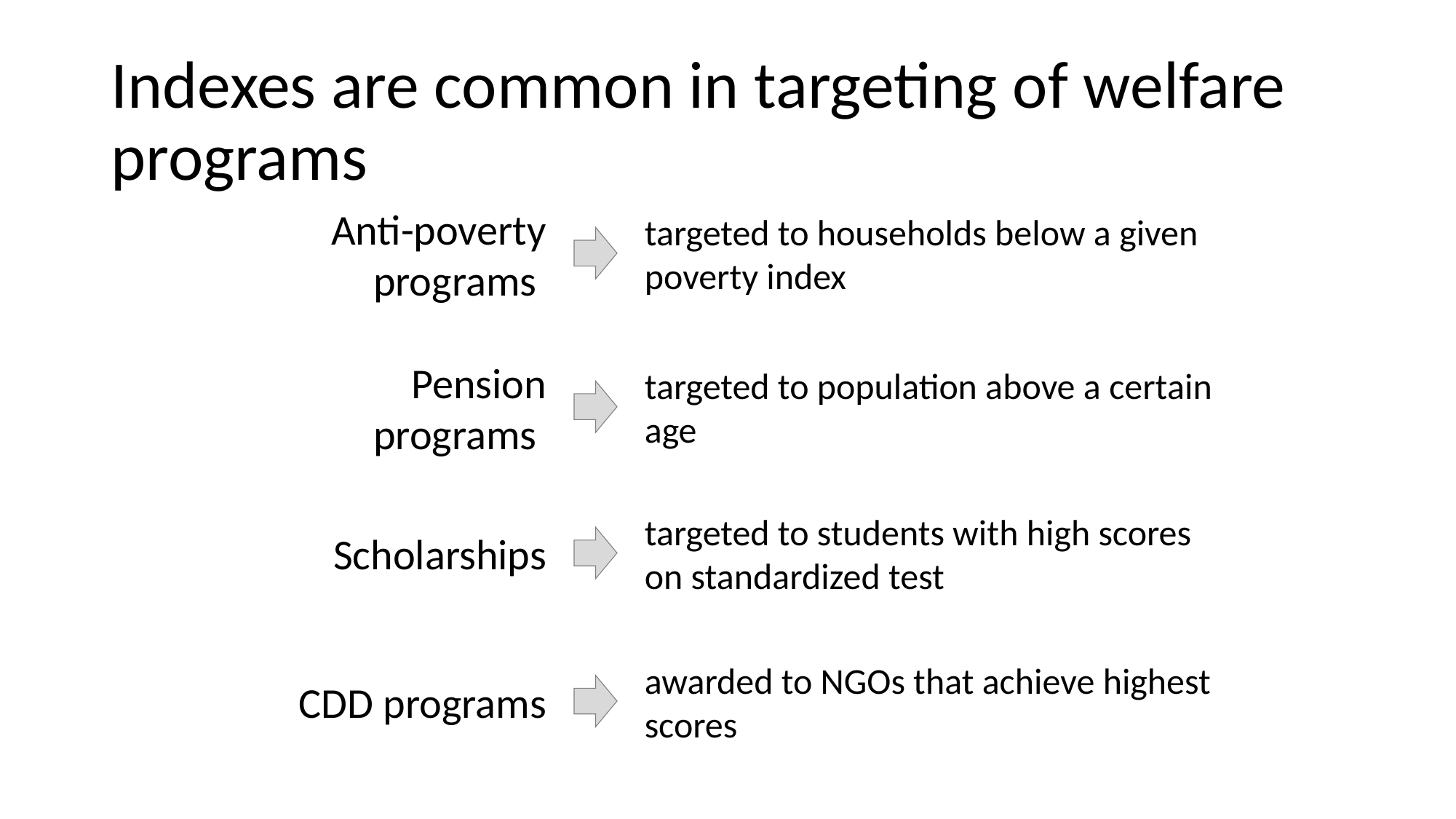

# Indexes are common in targeting of welfare programs
Anti-poverty programs
targeted to households below a given poverty index

Pension programs
targeted to population above a certain age

targeted to students with high scores on standardized test
Scholarships

awarded to NGOs that achieve highest scores
CDD programs